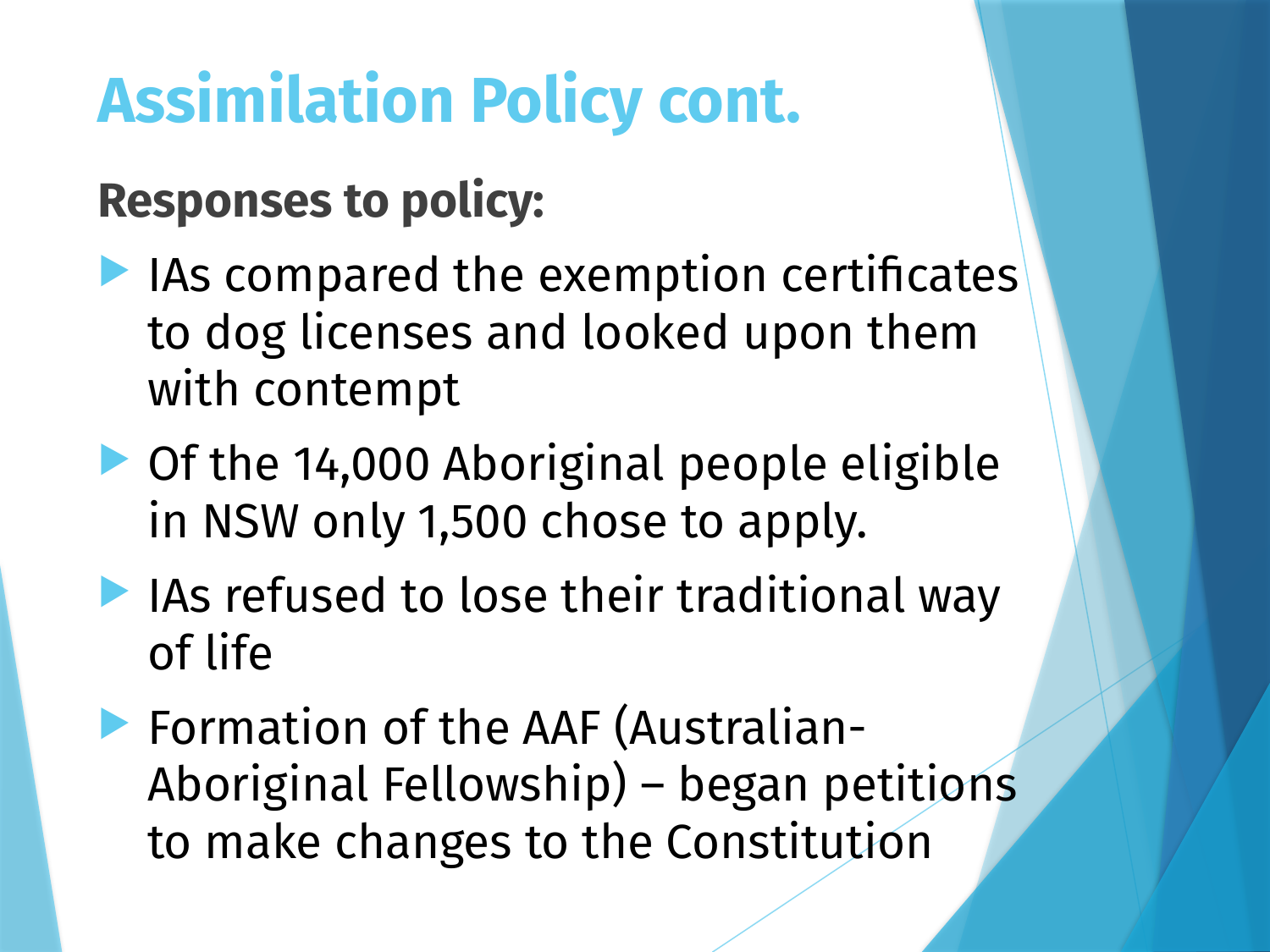

Assimilation Policy cont.
Responses to policy:
IAs compared the exemption certificates to dog licenses and looked upon them with contempt
Of the 14,000 Aboriginal people eligible in NSW only 1,500 chose to apply.
IAs refused to lose their traditional way of life
Formation of the AAF (Australian-Aboriginal Fellowship) – began petitions to make changes to the Constitution